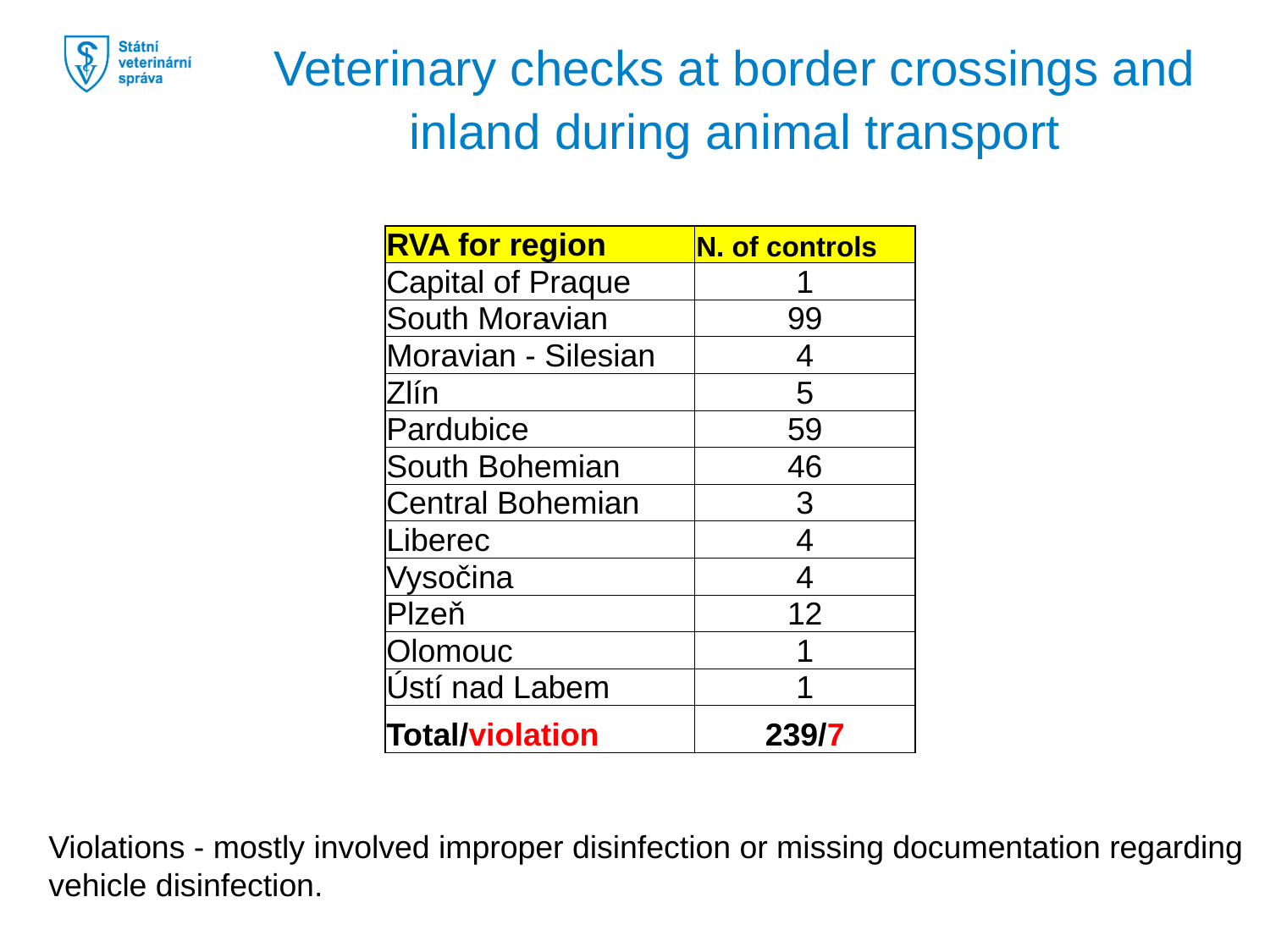

Veterinary checks at border crossings and inland during animal transport
| RVA for region | N. of controls |
| --- | --- |
| Capital of Praque | 1 |
| South Moravian | 99 |
| Moravian - Silesian | 4 |
| Zlín | 5 |
| Pardubice | 59 |
| South Bohemian | 46 |
| Central Bohemian | 3 |
| Liberec | 4 |
| Vysočina | 4 |
| Plzeň | 12 |
| Olomouc | 1 |
| Ústí nad Labem | 1 |
| Total/violation | 239/7 |
Violations - mostly involved improper disinfection or missing documentation regarding vehicle disinfection.